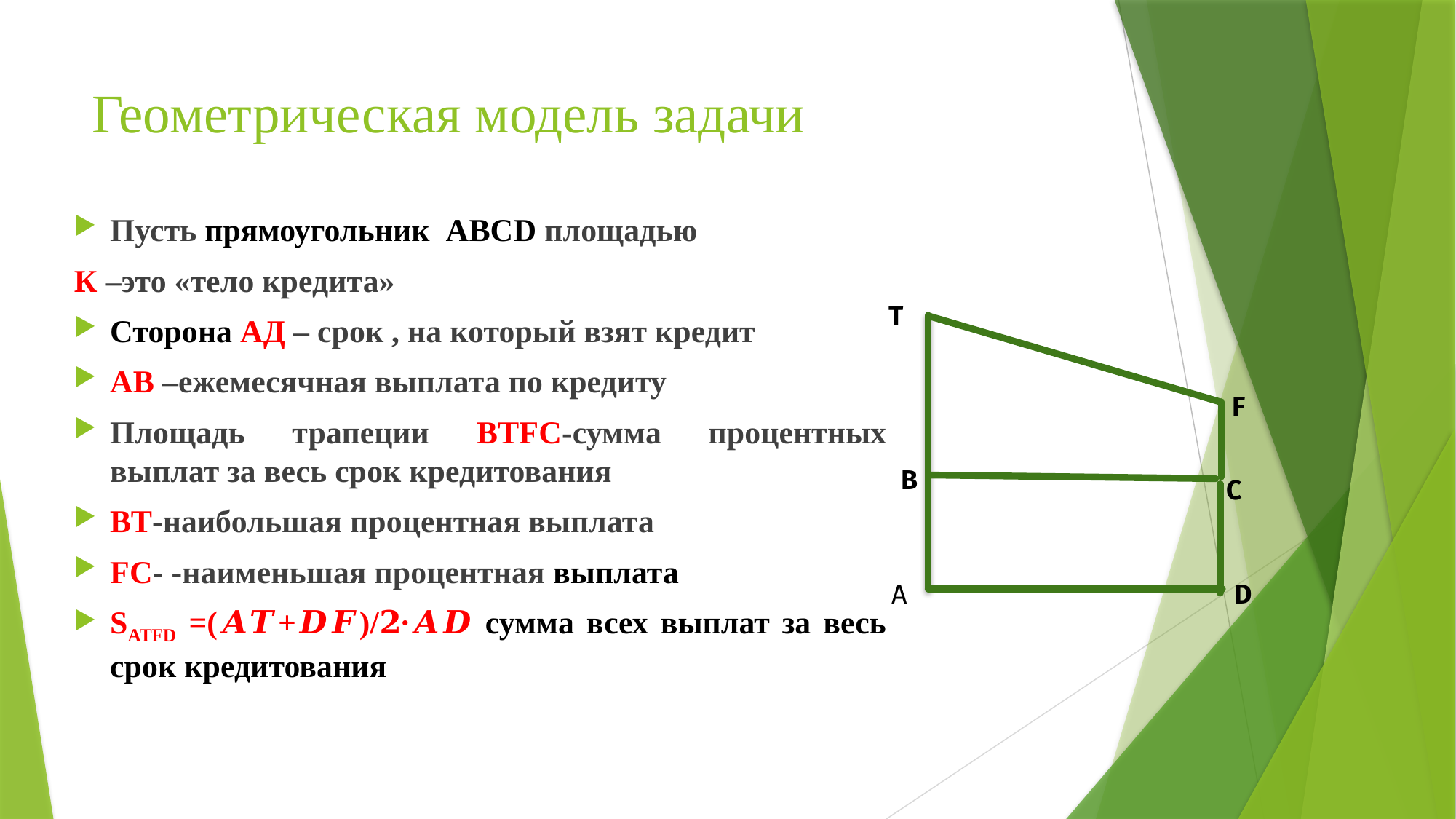

# Геометрическая модель задачи
Пусть прямоугольник  ABCD площадью
К –это «тело кредита»
Сторона АД – срок , на который взят кредит
АВ –ежемесячная выплата по кредиту
Площадь трапеции BTFC-сумма процентных выплат за весь срок кредитования
ВТ-наибольшая процентная выплата
FC- -наименьшая процентная выплата
SATFD =(𝑨𝑻+𝑫𝑭)/𝟐∙𝑨𝑫 сумма всех выплат за весь срок кредитования

T
B
A
D
F
C